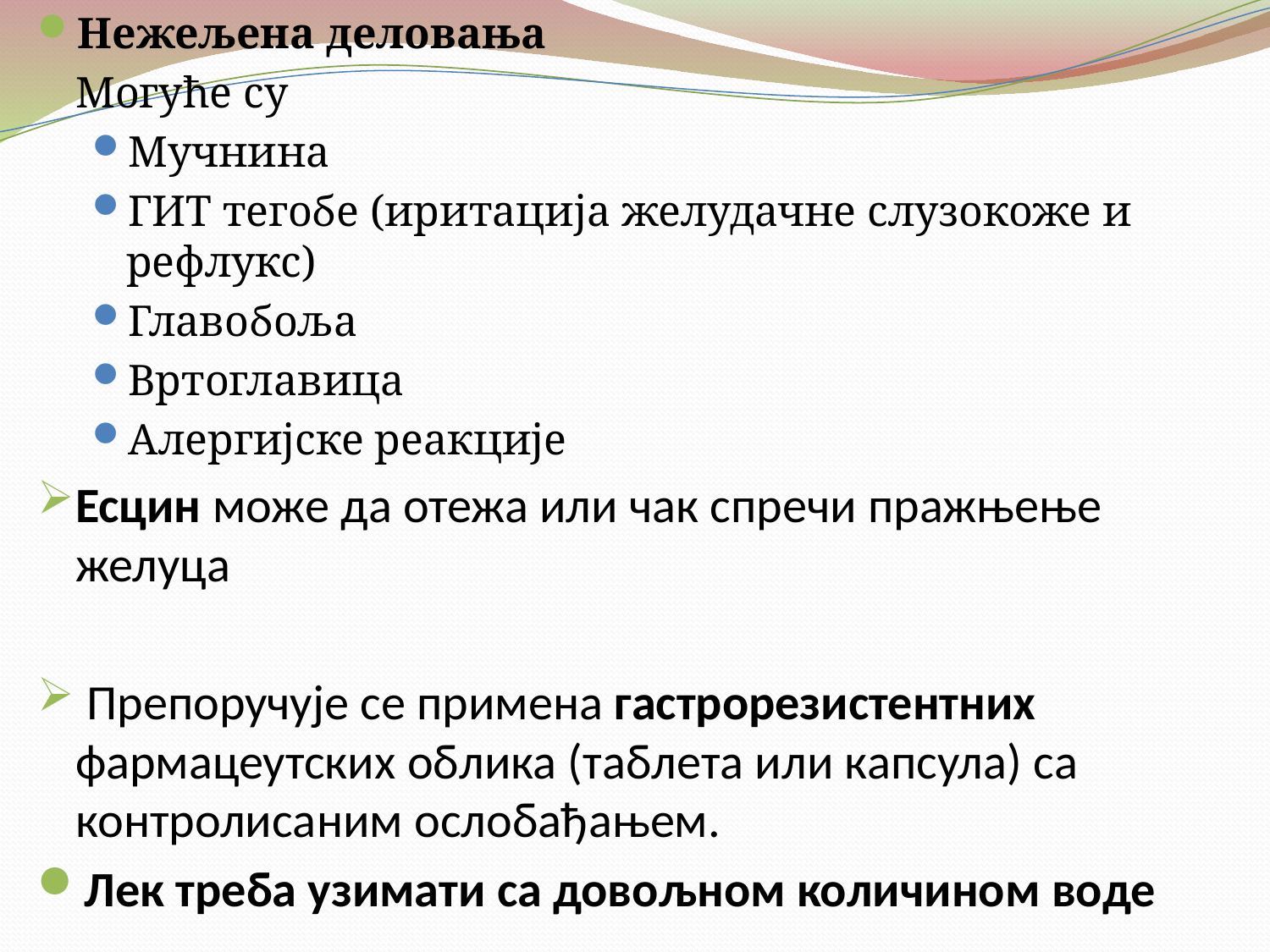

Нежељена деловања
	Могуће су
Мучнина
ГИТ тегобе (иритација желудачне слузокоже и рефлукс)
Главобоља
Вртоглавица
Алергијске реакције
Есцин може да отежа или чак спречи пражњење желуца

 Препоручује се примена гастрорезистентних фармацеутских облика (таблета или капсула) са контролисаним ослобађањем.
Лек треба узимати са довољном количином воде